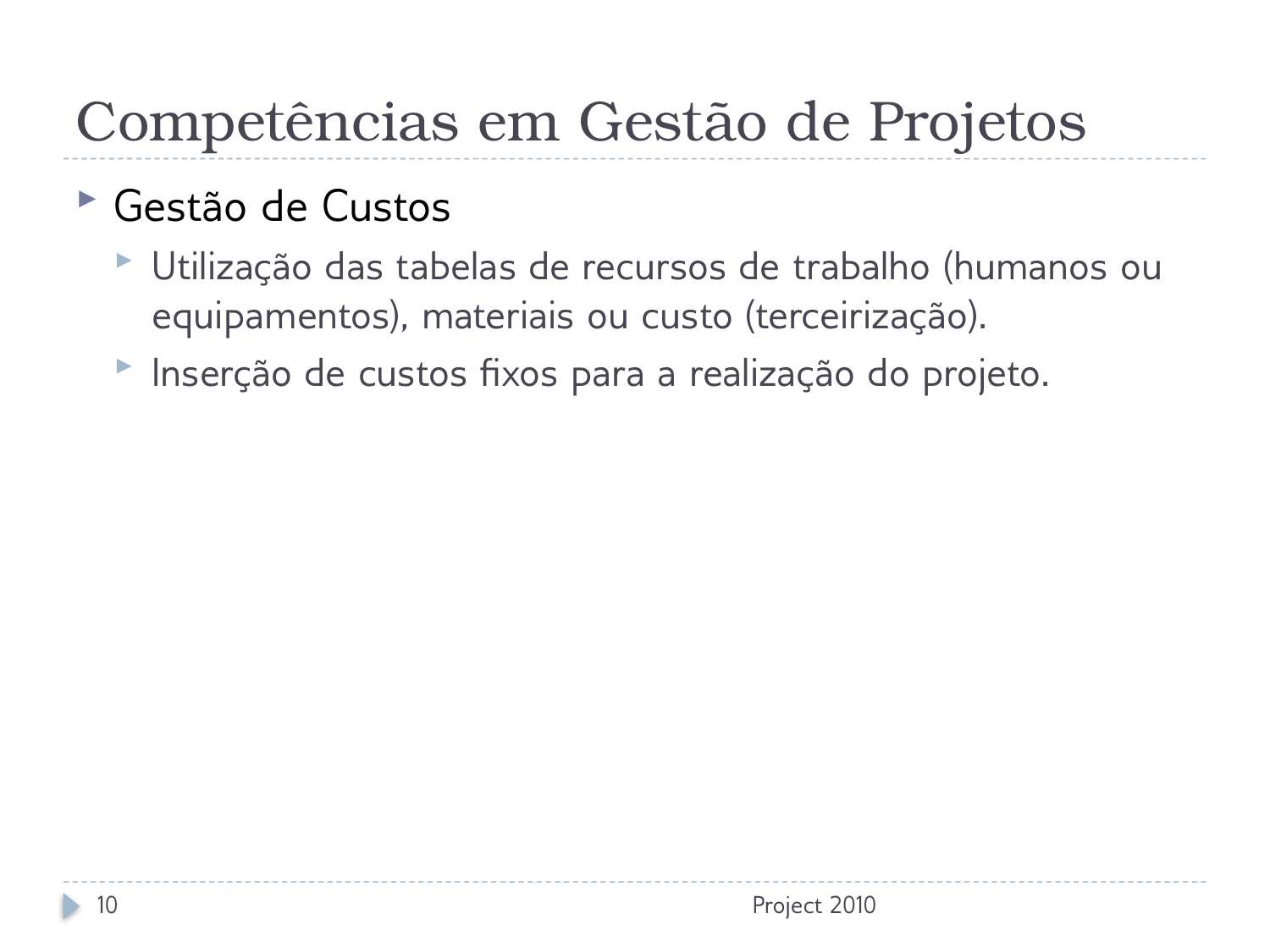

# Competências em Gestão de Projetos
Gestão de Custos
Utilização das tabelas de recursos de trabalho (humanos ou equipamentos), materiais ou custo (terceirização).
Inserção de custos fixos para a realização do projeto.
10
Project 2010